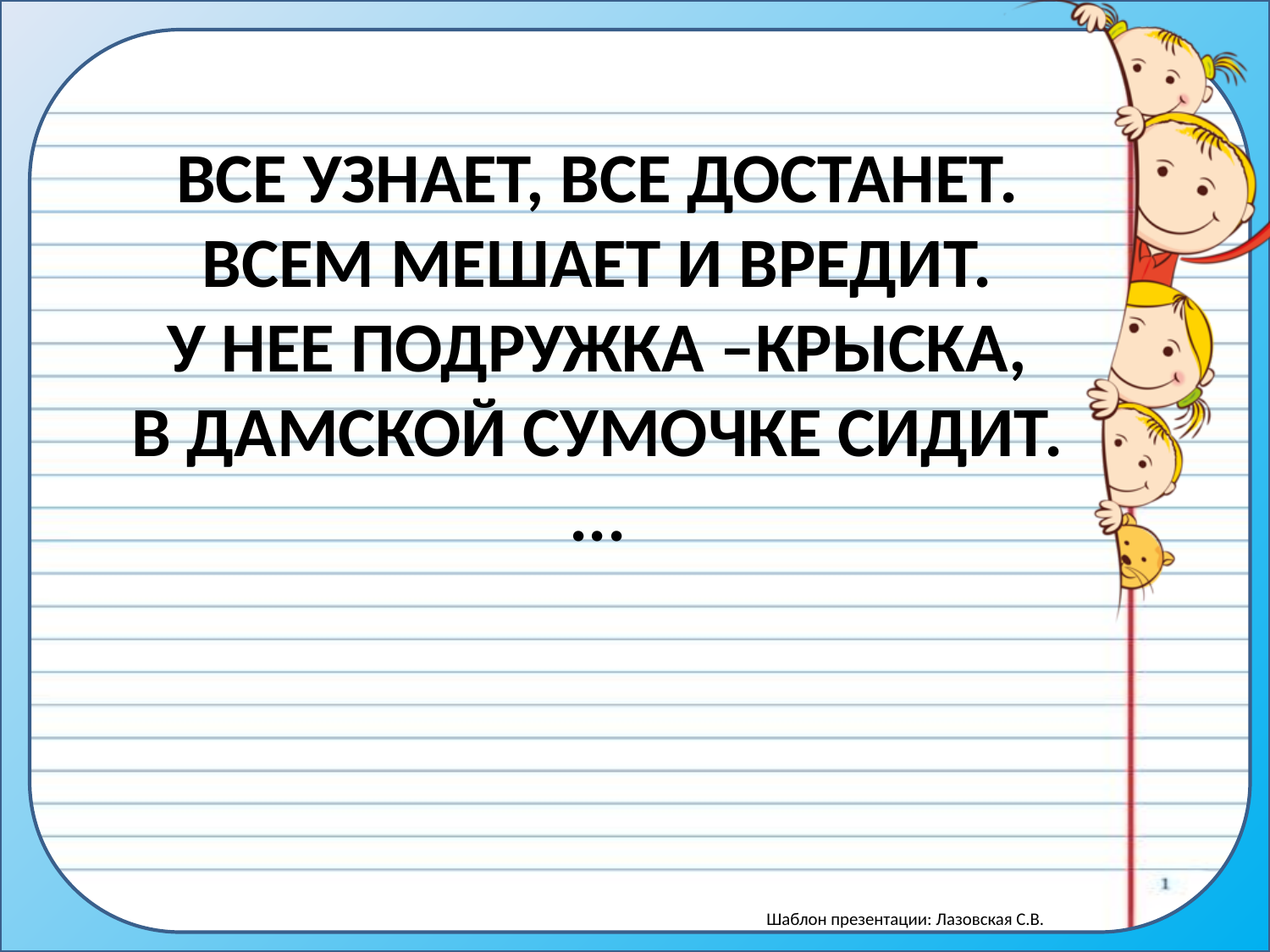

# Все узнает, все достанет. Всем мешает и вредит. У нее подружка –крыска, В дамской сумочке сидит. ...